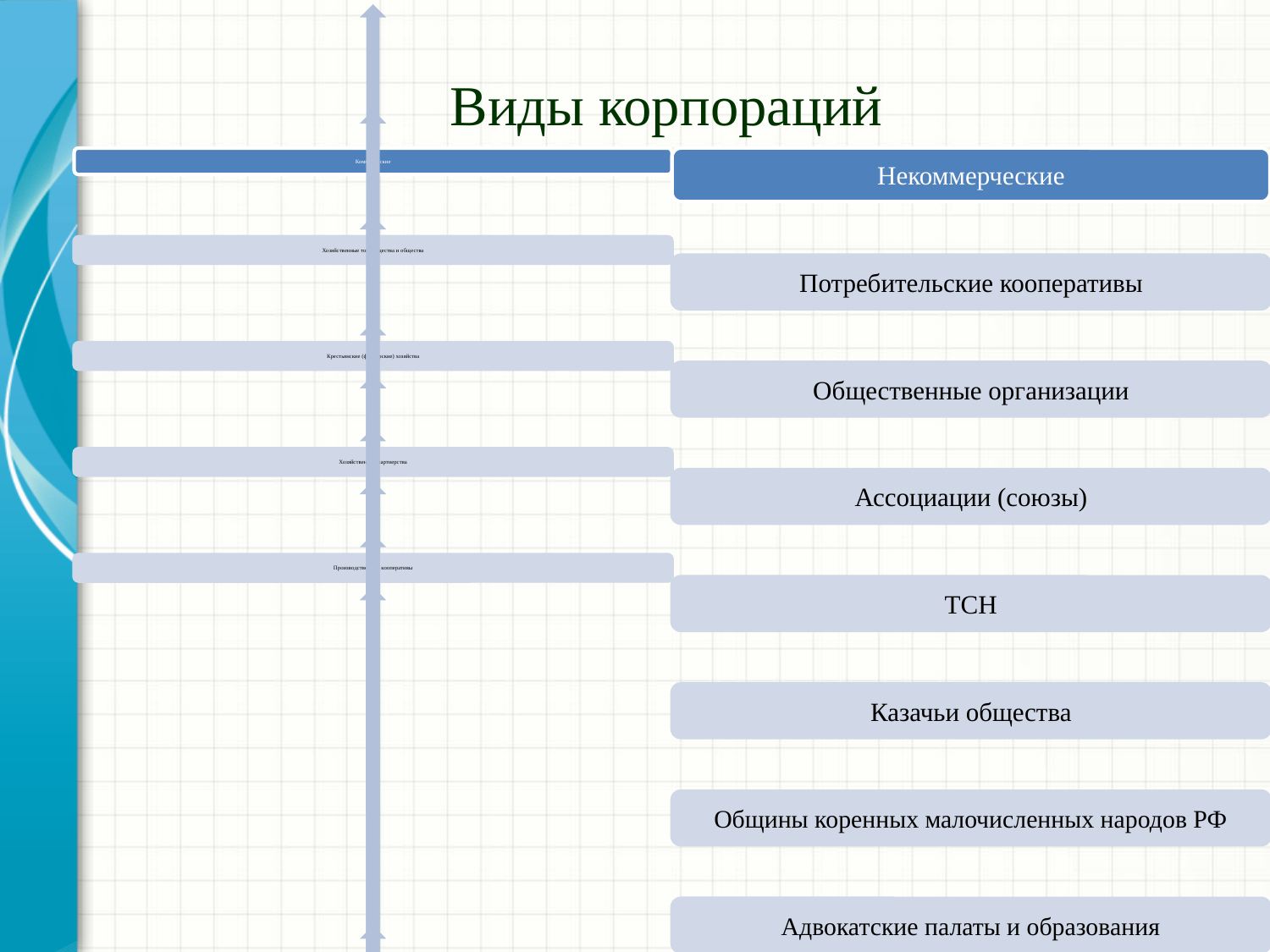

# Виды корпораций
Коммерческие
Хозяйственные товарищества и общества
Крестьянские (фермерские) хозяйства
Некоммерческие
Потребительские кооперативы
Общественные организации
Хозяйственные партнерства
Производственные кооперативы
Ассоциации (союзы)
ТСН
Казачьи общества
Общины коренных малочисленных народов РФ
Адвокатские палаты и образования